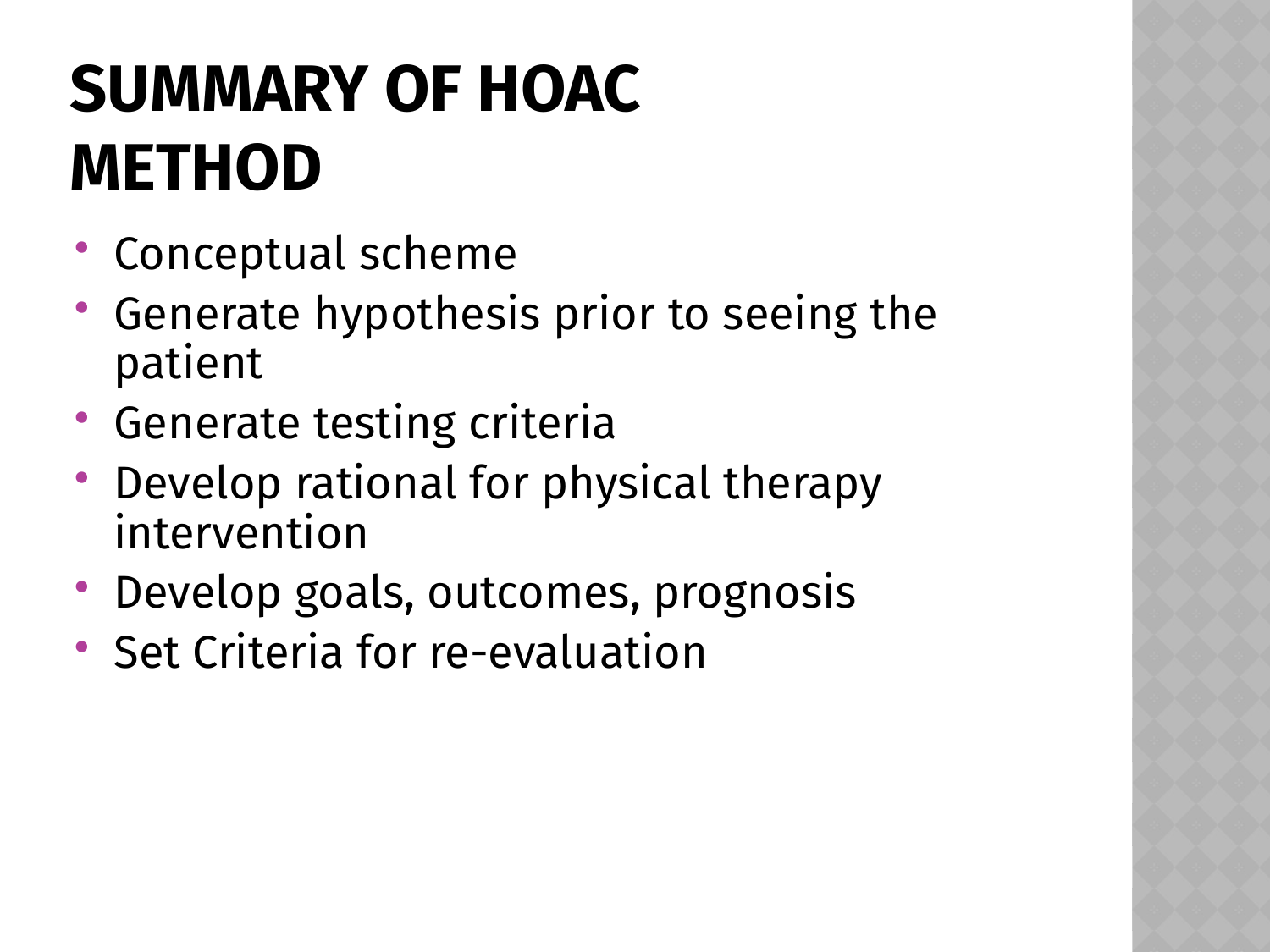

# Summary of HOAC Method
Conceptual scheme
Generate hypothesis prior to seeing the patient
Generate testing criteria
Develop rational for physical therapy intervention
Develop goals, outcomes, prognosis
Set Criteria for re-evaluation